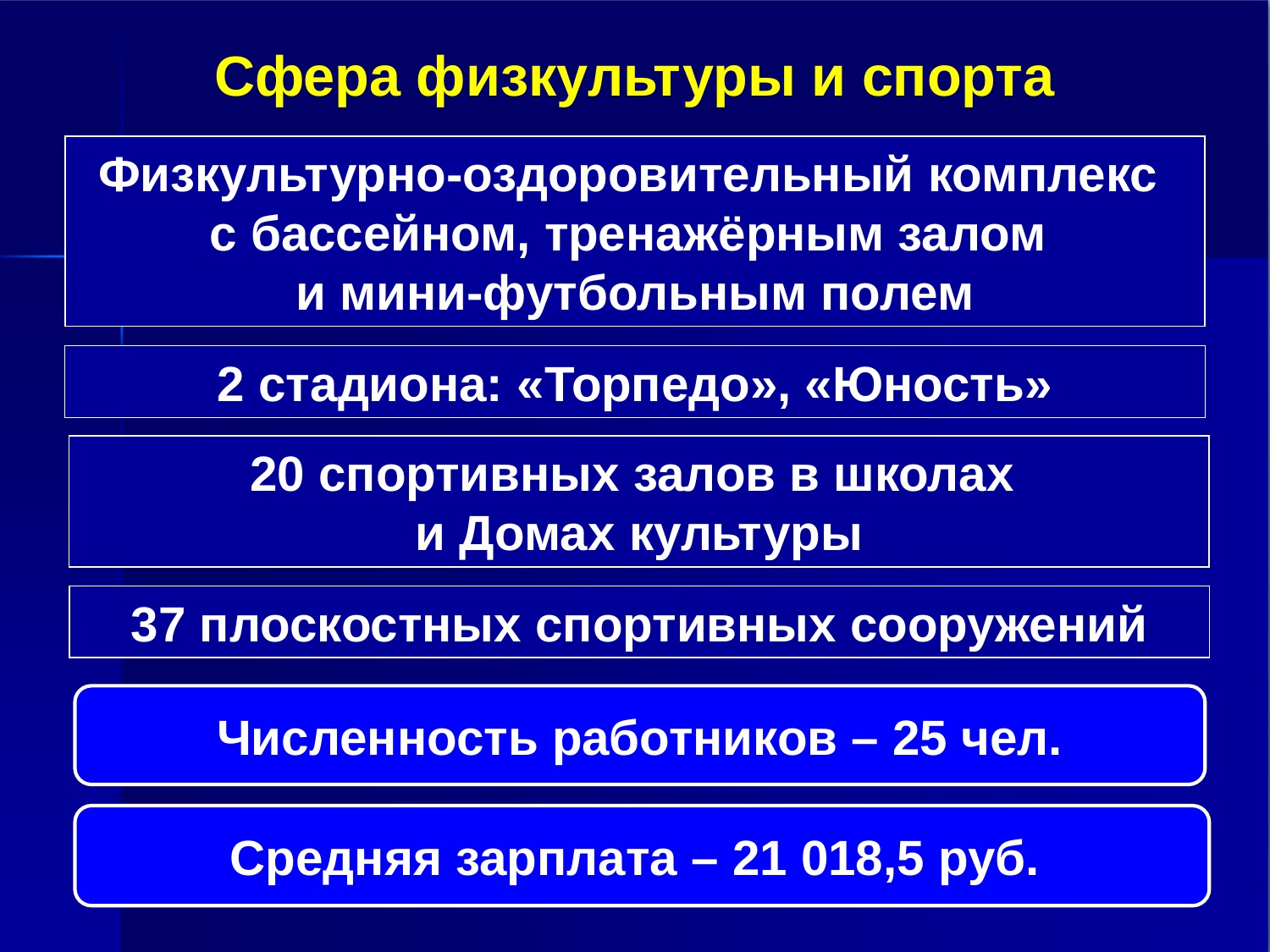

# Сфера физкультуры и спорта
Физкультурно-оздоровительный комплекс
с бассейном, тренажёрным залом
и мини-футбольным полем

2 стадиона: «Торпедо», «Юность»
20 спортивных залов в школах
и Домах культуры
37 плоскостных спортивных сооружений
Численность работников – 25 чел.
Средняя зарплата – 21 018,5 руб.